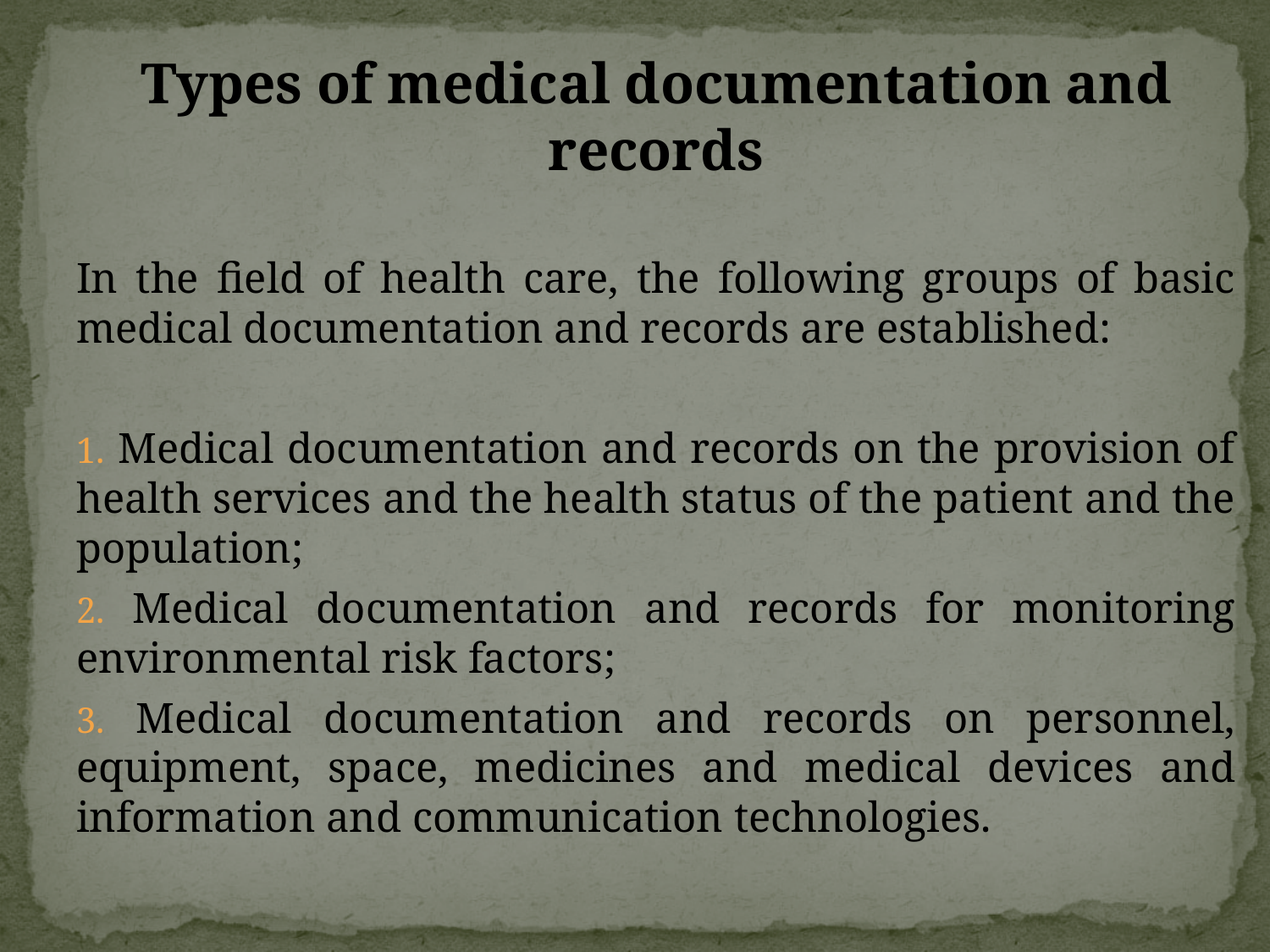

Types of medical documentation and records

In the field of health care, the following groups of basic medical documentation and records are established:

 Medical documentation and records on the provision of health services and the health status of the patient and the population;
 Medical documentation and records for monitoring environmental risk factors;
 Medical documentation and records on personnel, equipment, space, medicines and medical devices and information and communication technologies.